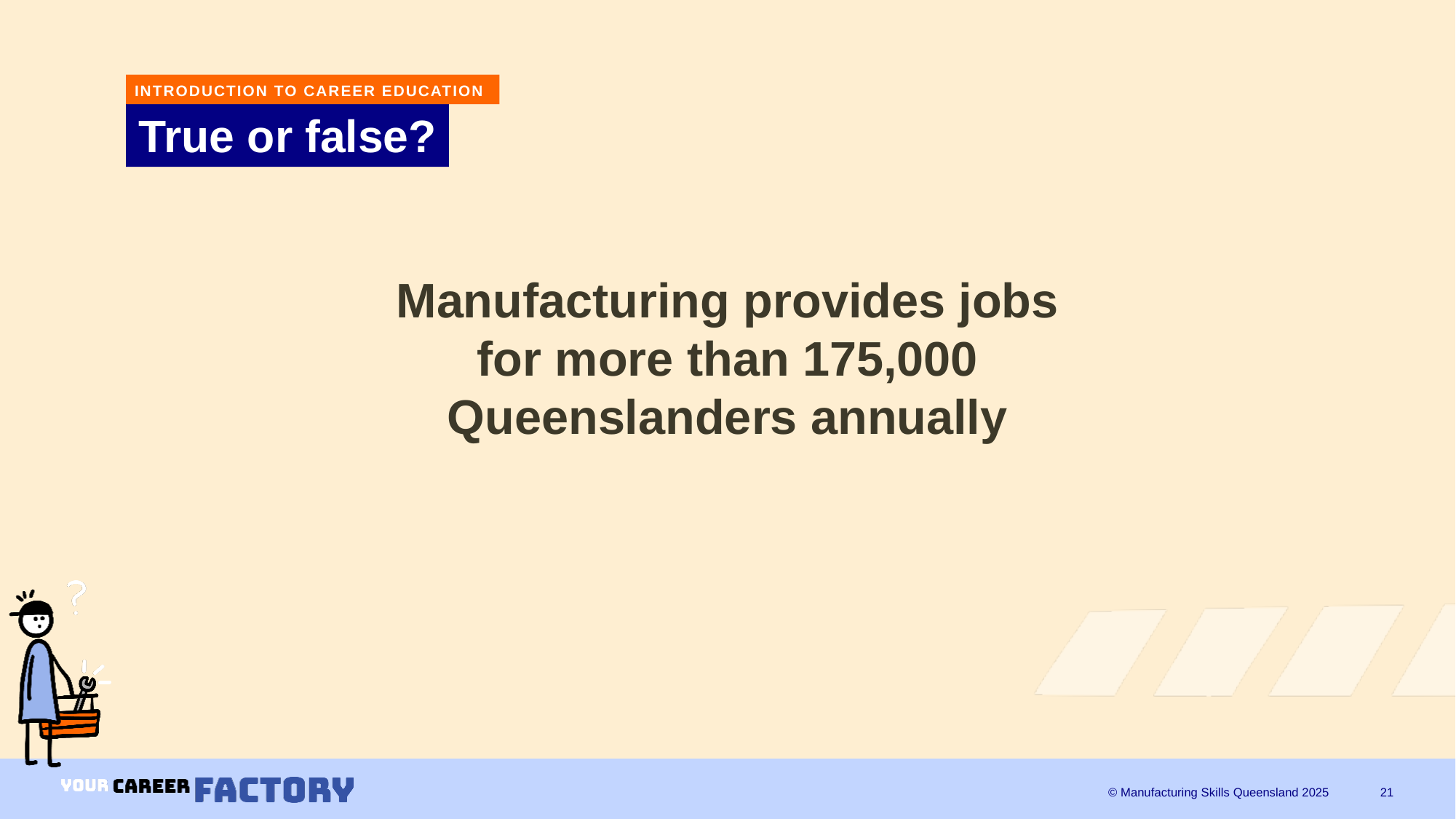

INTRODUCTION TO CAREER EDUCATION
# True or false?
Manufacturing provides jobs for more than 175,000 Queenslanders annually